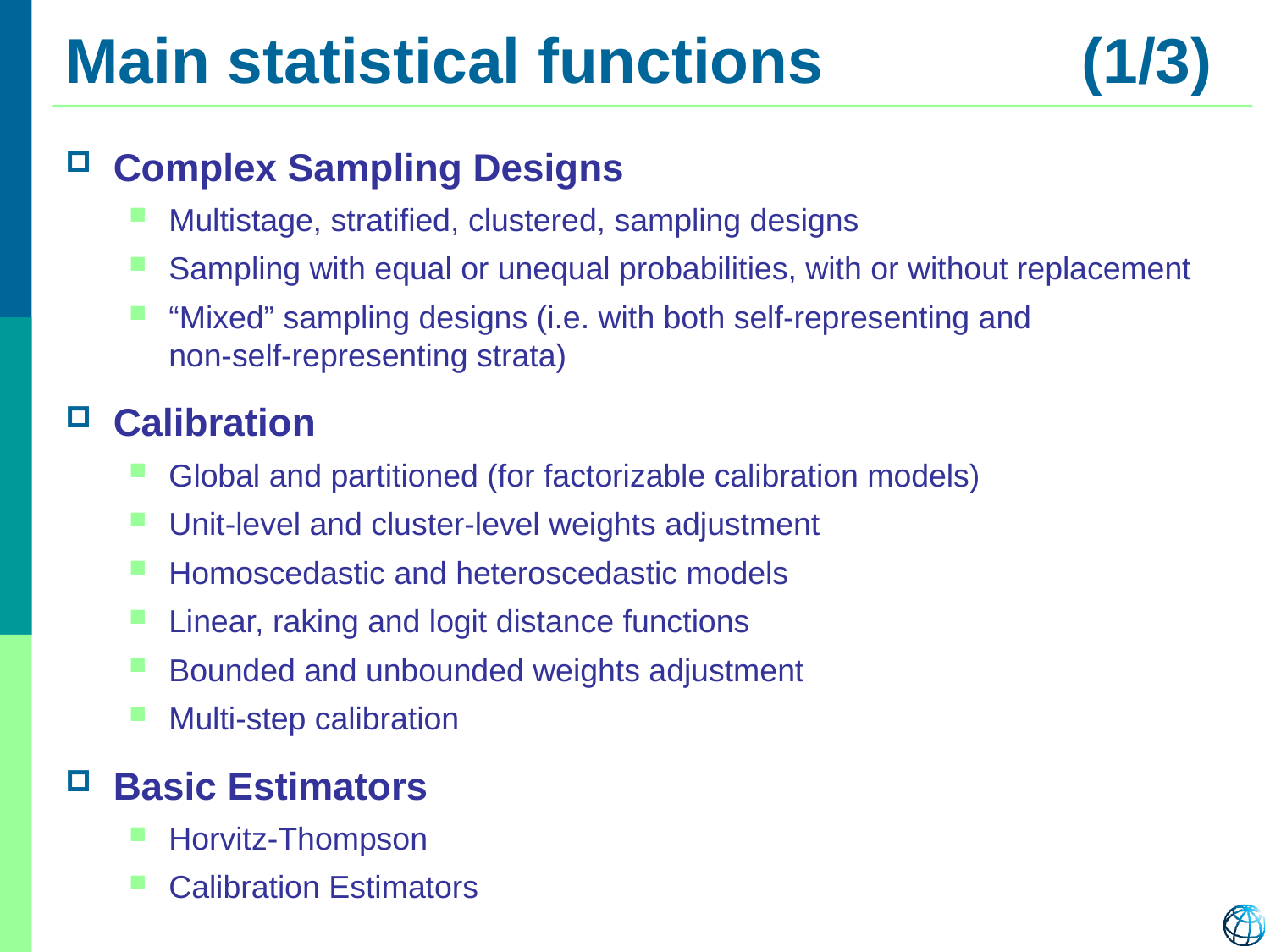

# Main statistical functions			(1/3)
Complex Sampling Designs
Multistage, stratified, clustered, sampling designs
Sampling with equal or unequal probabilities, with or without replacement
“Mixed” sampling designs (i.e. with both self‑representing and non‑self‑representing strata)
Calibration
Global and partitioned (for factorizable calibration models)
Unit‑level and cluster‑level weights adjustment
Homoscedastic and heteroscedastic models
Linear, raking and logit distance functions
Bounded and unbounded weights adjustment
Multi‑step calibration
Basic Estimators
Horvitz‑Thompson
Calibration Estimators